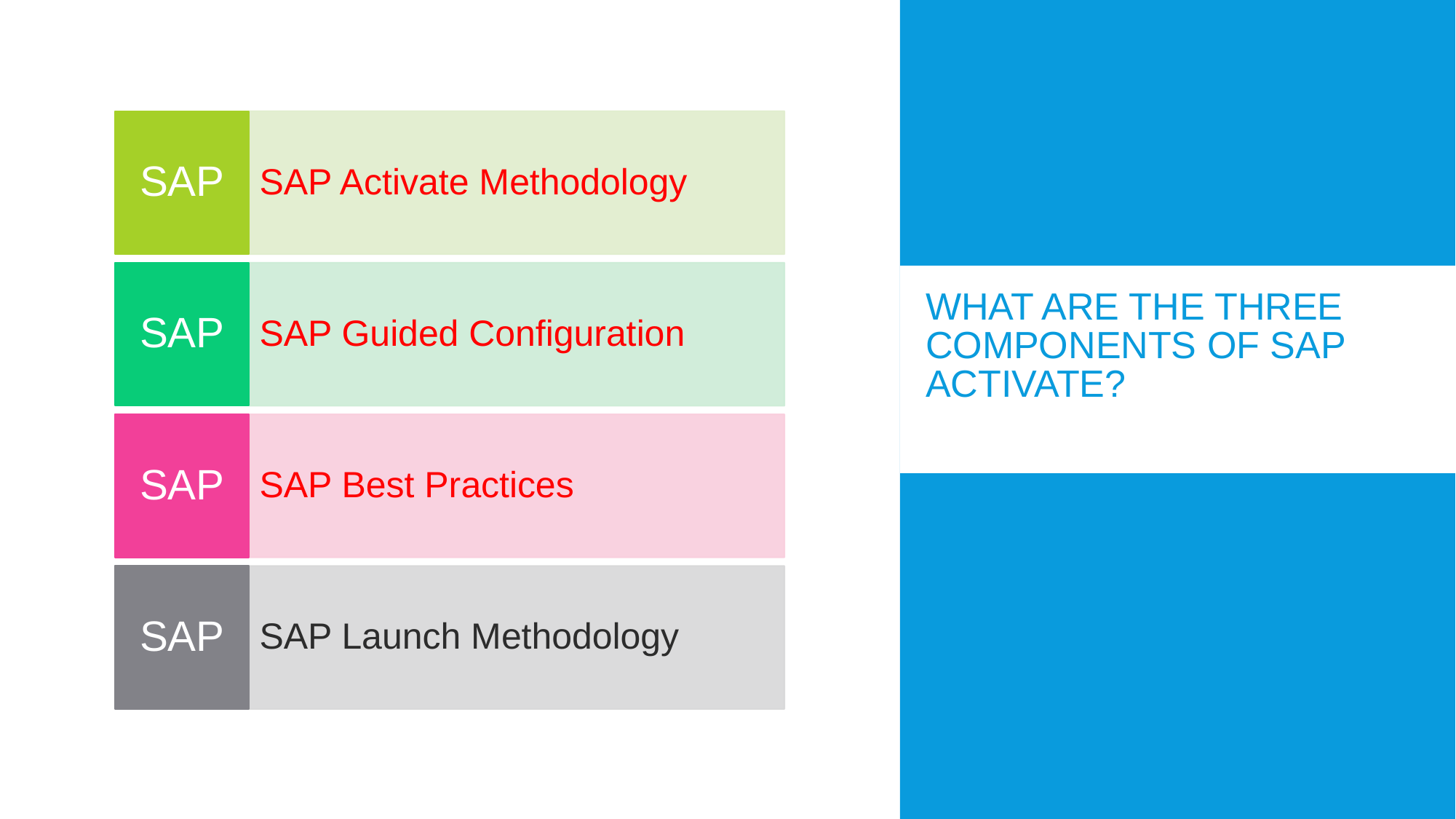

SAP Activate Methodology
SAP
SAP Guided Configuration
SAP
SAP Best Practices
SAP
SAP Launch Methodology
SAP

# What are the three components of SAP Activate?